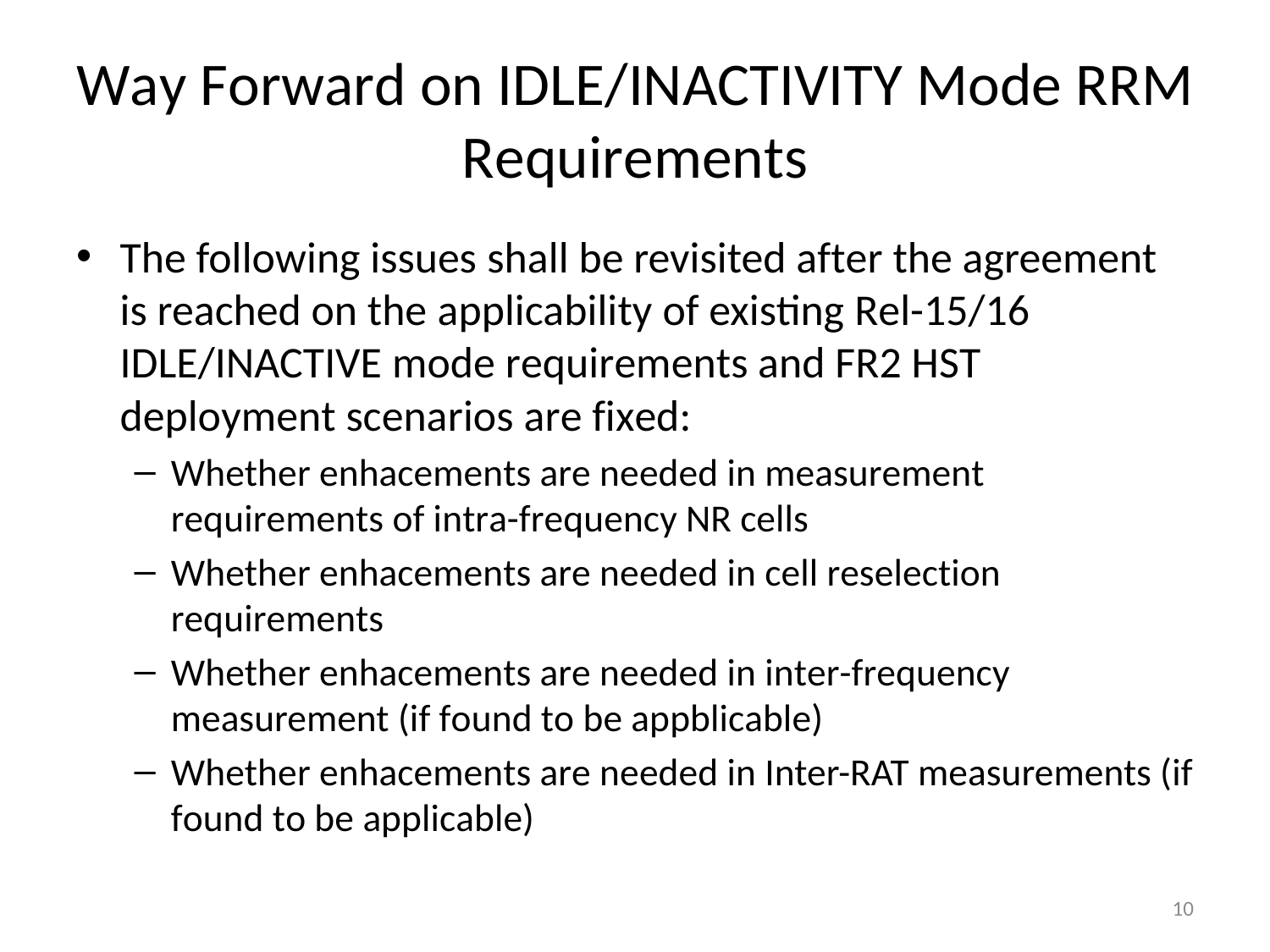

# Way Forward on IDLE/INACTIVITY Mode RRM Requirements
The following issues shall be revisited after the agreement is reached on the applicability of existing Rel-15/16 IDLE/INACTIVE mode requirements and FR2 HST deployment scenarios are fixed:
Whether enhacements are needed in measurement requirements of intra-frequency NR cells
Whether enhacements are needed in cell reselection requirements
Whether enhacements are needed in inter-frequency measurement (if found to be appblicable)
Whether enhacements are needed in Inter-RAT measurements (if found to be applicable)
10